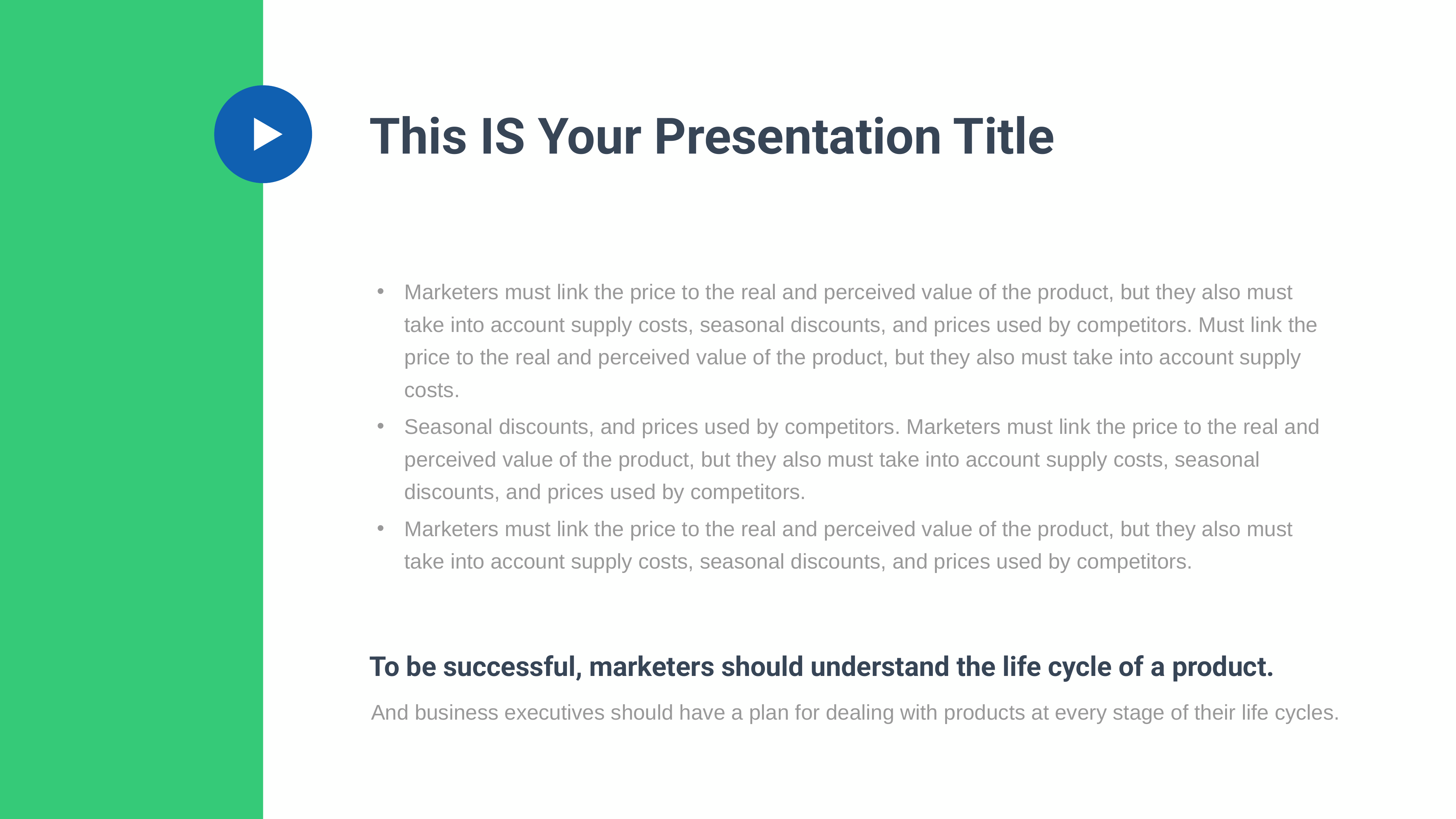

This IS Your Presentation Title

Marketers must link the price to the real and perceived value of the product, but they also must take into account supply costs, seasonal discounts, and prices used by competitors. Must link the price to the real and perceived value of the product, but they also must take into account supply costs.
Seasonal discounts, and prices used by competitors. Marketers must link the price to the real and perceived value of the product, but they also must take into account supply costs, seasonal discounts, and prices used by competitors.
Marketers must link the price to the real and perceived value of the product, but they also must take into account supply costs, seasonal discounts, and prices used by competitors.
To be successful, marketers should understand the life cycle of a product.
And business executives should have a plan for dealing with products at every stage of their life cycles.